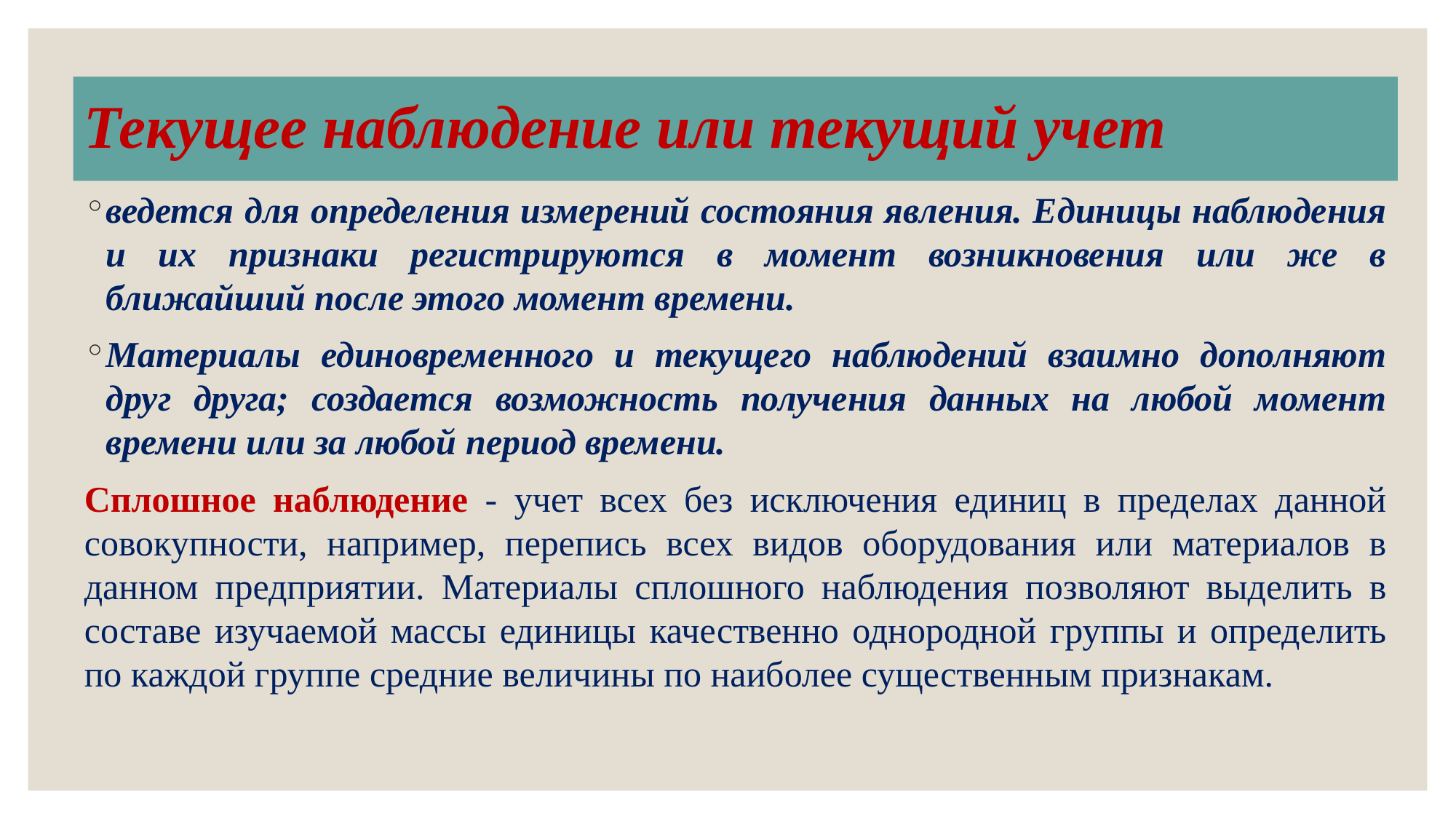

# Текущее наблюдение или текущий учет
ведется для определения измерений состояния явления. Единицы наблюдения и их признаки регистрируются в момент возникновения или же в ближайший после этого момент времени.
Материалы единовременного и текущего наблюдений взаимно дополняют друг друга; создается возможность получения данных на любой момент времени или за любой период времени.
Сплошное наблюдение - учет всех без исключения единиц в пределах данной совокупности, например, перепись всех видов оборудования или материалов в данном предприятии. Материалы сплошного наблюдения позволяют выделить в составе изучаемой массы единицы качественно однородной группы и определить по каждой группе средние величины по наиболее существенным признакам.